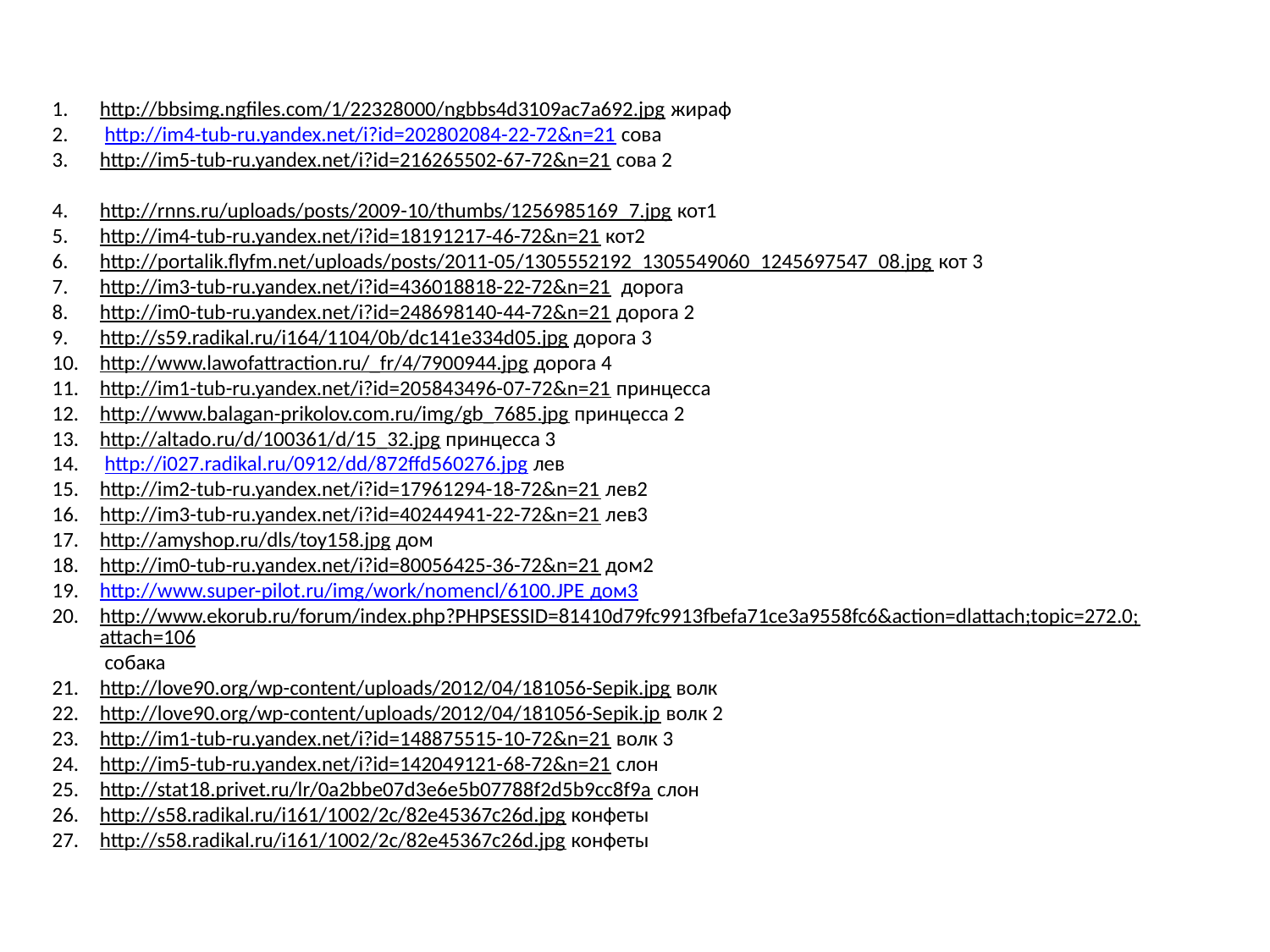

http://bbsimg.ngfiles.com/1/22328000/ngbbs4d3109ac7a692.jpg жираф
 http://im4-tub-ru.yandex.net/i?id=202802084-22-72&n=21 сова
http://im5-tub-ru.yandex.net/i?id=216265502-67-72&n=21 сова 2

http://rnns.ru/uploads/posts/2009-10/thumbs/1256985169_7.jpg кот1
http://im4-tub-ru.yandex.net/i?id=18191217-46-72&n=21 кот2
http://portalik.flyfm.net/uploads/posts/2011-05/1305552192_1305549060_1245697547_08.jpg кот 3
http://im3-tub-ru.yandex.net/i?id=436018818-22-72&n=21  дорога
http://im0-tub-ru.yandex.net/i?id=248698140-44-72&n=21 дорога 2
http://s59.radikal.ru/i164/1104/0b/dc141e334d05.jpg дорога 3
http://www.lawofattraction.ru/_fr/4/7900944.jpg дорога 4
http://im1-tub-ru.yandex.net/i?id=205843496-07-72&n=21 принцесса
http://www.balagan-prikolov.com.ru/img/gb_7685.jpg принцесса 2
http://altado.ru/d/100361/d/15_32.jpg принцесса 3
 http://i027.radikal.ru/0912/dd/872ffd560276.jpg лев
http://im2-tub-ru.yandex.net/i?id=17961294-18-72&n=21 лев2
http://im3-tub-ru.yandex.net/i?id=40244941-22-72&n=21 лев3
http://amyshop.ru/dls/toy158.jpg дом
http://im0-tub-ru.yandex.net/i?id=80056425-36-72&n=21 дом2
http://www.super-pilot.ru/img/work/nomencl/6100.JPE дом3
http://www.ekorub.ru/forum/index.php?PHPSESSID=81410d79fc9913fbefa71ce3a9558fc6&action=dlattach;topic=272.0;attach=106 собака
http://love90.org/wp-content/uploads/2012/04/181056-Sepik.jpg волк
http://love90.org/wp-content/uploads/2012/04/181056-Sepik.jp волк 2
http://im1-tub-ru.yandex.net/i?id=148875515-10-72&n=21 волк 3
http://im5-tub-ru.yandex.net/i?id=142049121-68-72&n=21 слон
http://stat18.privet.ru/lr/0a2bbe07d3e6e5b07788f2d5b9cc8f9a слон
http://s58.radikal.ru/i161/1002/2c/82e45367c26d.jpg конфеты
http://s58.radikal.ru/i161/1002/2c/82e45367c26d.jpg конфеты